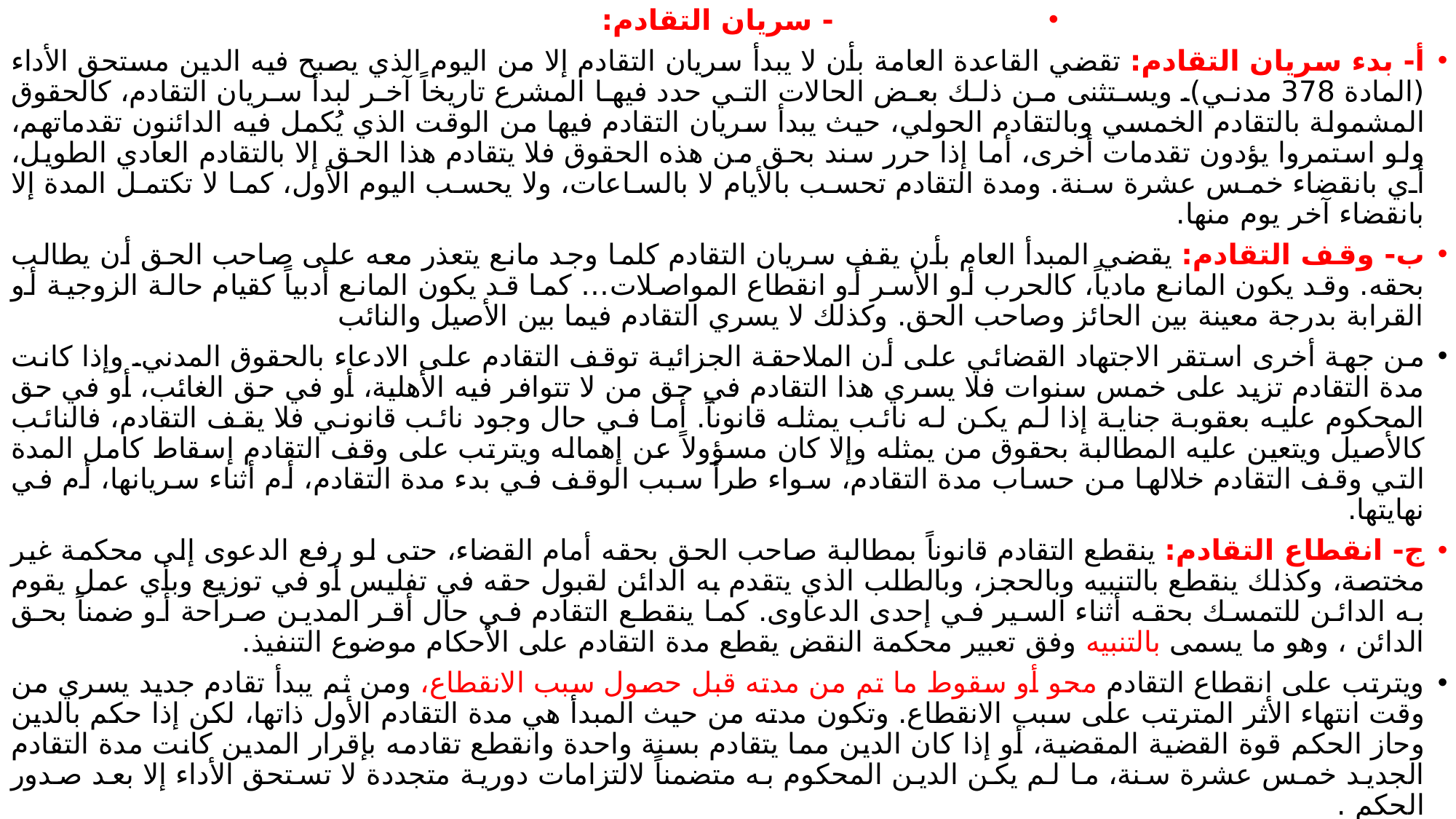

- سريان التقادم:
أ- بدء سريان التقادم: تقضي القاعدة العامة بأن لا يبدأ سريان التقادم إلا من اليوم الذي يصبح فيه الدين مستحق الأداء (المادة 378 مدني). ويستثنى من ذلك بعض الحالات التي حدد فيها المشرع تاريخاً آخر لبدأ سريان التقادم، كالحقوق المشمولة بالتقادم الخمسي وبالتقادم الحولي، حيث يبدأ سريان التقادم فيها من الوقت الذي يُكمل فيه الدائنون تقدماتهم، ولو استمروا يؤدون تقدمات أخرى، أما إذا حرر سند بحق من هذه الحقوق فلا يتقادم هذا الحق إلا بالتقادم العادي الطويل، أي بانقضاء خمس عشرة سنة. ومدة التقادم تحسب بالأيام لا بالساعات، ولا يحسب اليوم الأول، كما لا تكتمل المدة إلا بانقضاء آخر يوم منها.
ب- وقف التقادم: يقضي المبدأ العام بأن يقف سريان التقادم كلما وجد مانع يتعذر معه على صاحب الحق أن يطالب بحقه. وقد يكون المانع مادياً، كالحرب أو الأسر أو انقطاع المواصلات… كما قد يكون المانع أدبياً كقيام حالة الزوجية أو القرابة بدرجة معينة بين الحائز وصاحب الحق. وكذلك لا يسري التقادم فيما بين الأصيل والنائب
من جهة أخرى استقر الاجتهاد القضائي على أن الملاحقة الجزائية توقف التقادم على الادعاء بالحقوق المدني. وإذا كانت مدة التقادم تزيد على خمس سنوات فلا يسري هذا التقادم في حق من لا تتوافر فيه الأهلية، أو في حق الغائب، أو في حق المحكوم عليه بعقوبة جناية إذا لم يكن له نائب يمثله قانوناً. أما في حال وجود نائب قانوني فلا يقف التقادم، فالنائب كالأصيل ويتعين عليه المطالبة بحقوق من يمثله وإلا كان مسؤولاً عن إهماله ويترتب على وقف التقادم إسقاط كامل المدة التي وقف التقادم خلالها من حساب مدة التقادم، سواء طرأ سبب الوقف في بدء مدة التقادم، أم أثناء سريانها، أم في نهايتها.
ج- انقطاع التقادم: ينقطع التقادم قانوناً بمطالبة صاحب الحق بحقه أمام القضاء، حتى لو رفع الدعوى إلى محكمة غير مختصة، وكذلك ينقطع بالتنبيه وبالحجز، وبالطلب الذي يتقدم به الدائن لقبول حقه في تفليس أو في توزيع وبأي عمل يقوم به الدائن للتمسك بحقه أثناء السير في إحدى الدعاوى. كما ينقطع التقادم في حال أقر المدين صراحة أو ضمناً بحق الدائن ، وهو ما يسمى بالتنبيه وفق تعبير محكمة النقض يقطع مدة التقادم على الأحكام موضوع التنفيذ.
ويترتب على انقطاع التقادم محو أو سقوط ما تم من مدته قبل حصول سبب الانقطاع، ومن ثم يبدأ تقادم جديد يسري من وقت انتهاء الأثر المترتب على سبب الانقطاع. وتكون مدته من حيث المبدأ هي مدة التقادم الأول ذاتها، لكن إذا حكم بالدين وحاز الحكم قوة القضية المقضية، أو إذا كان الدين مما يتقادم بسنة واحدة وانقطع تقادمه بإقرار المدين كانت مدة التقادم الجديد خمس عشرة سنة، ما لم يكن الدين المحكوم به متضمناً لالتزامات دورية متجددة لا تستحق الأداء إلا بعد صدور الحكم .

#